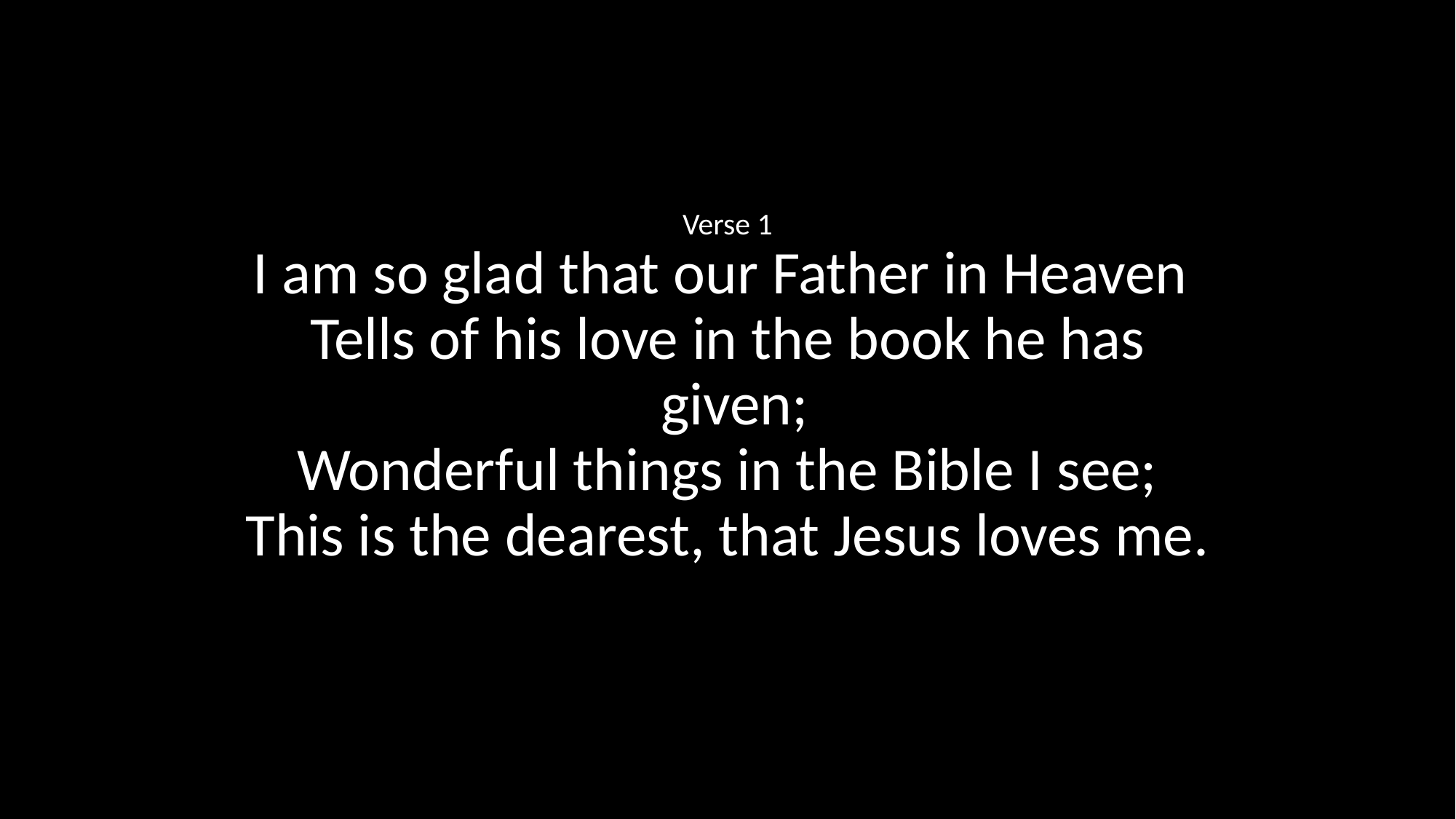

Verse 1
I am so glad that our Father in Heaven
Tells of his love in the book he has given;
Wonderful things in the Bible I see;
This is the dearest, that Jesus loves me.